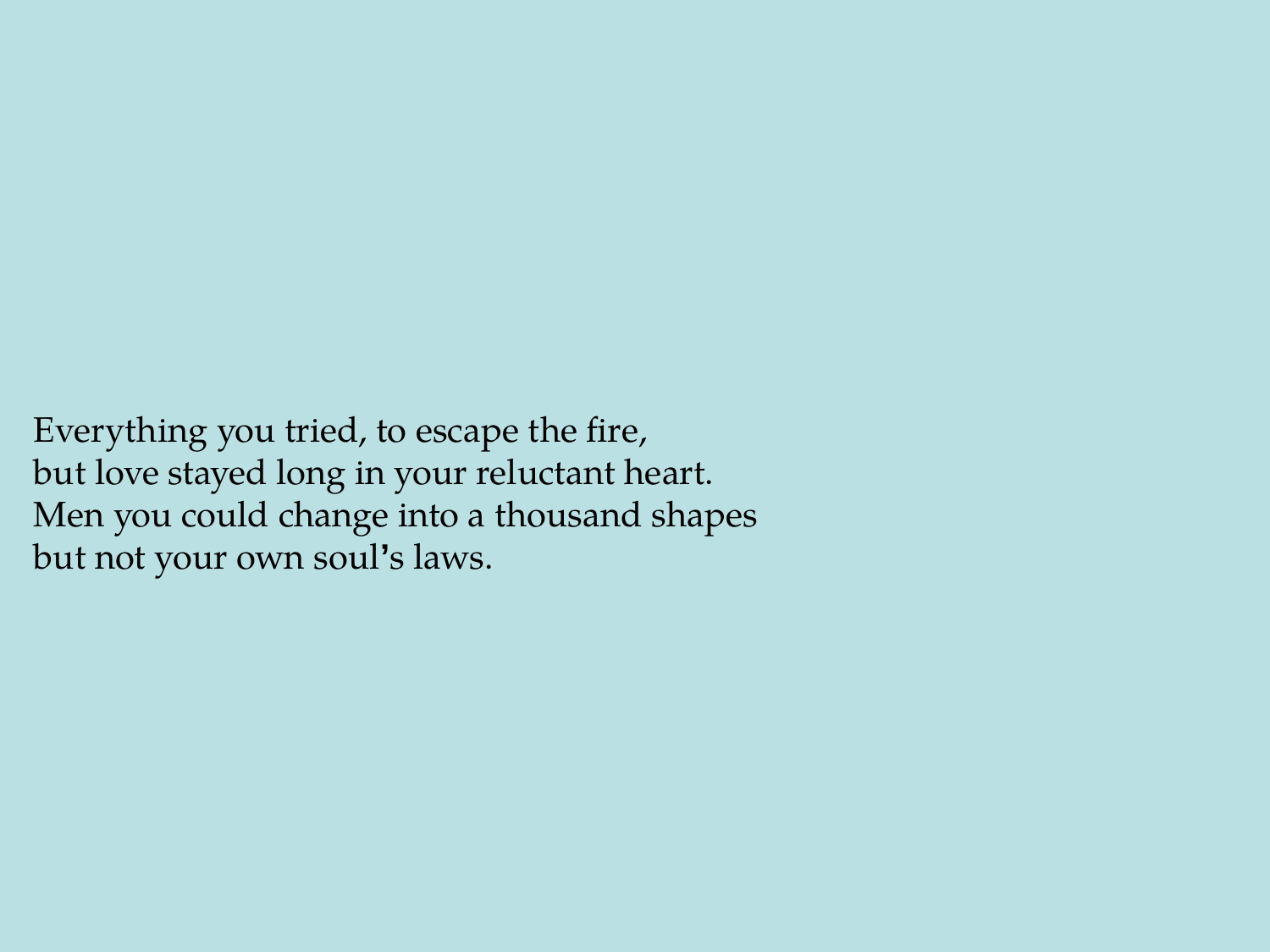

# Everything you tried, to escape the fire, but love stayed long in your reluctant heart. Men you could change into a thousand shapes but not your own soul’s laws.